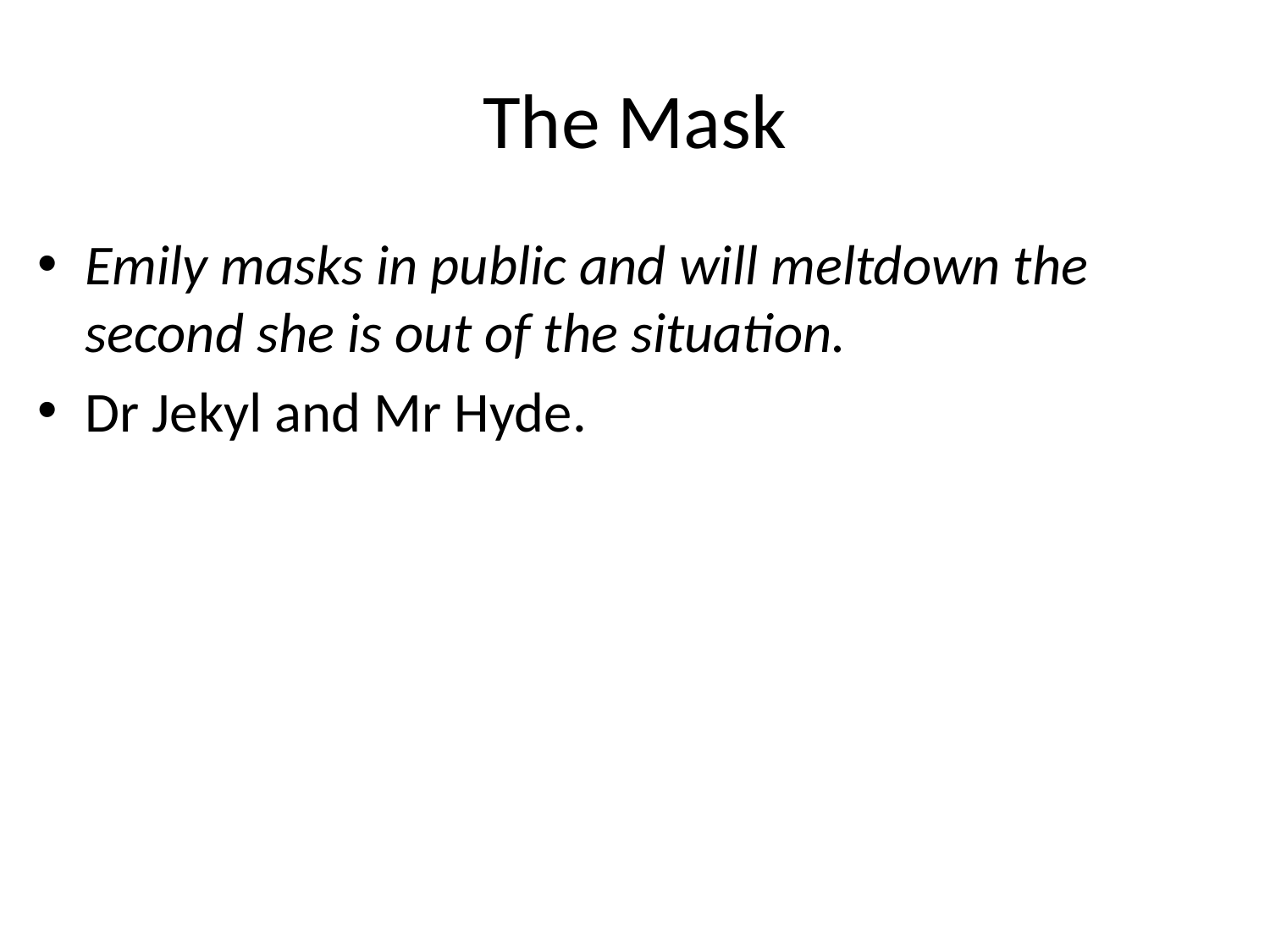

# The Mask
Emily masks in public and will meltdown the second she is out of the situation.
Dr Jekyl and Mr Hyde.